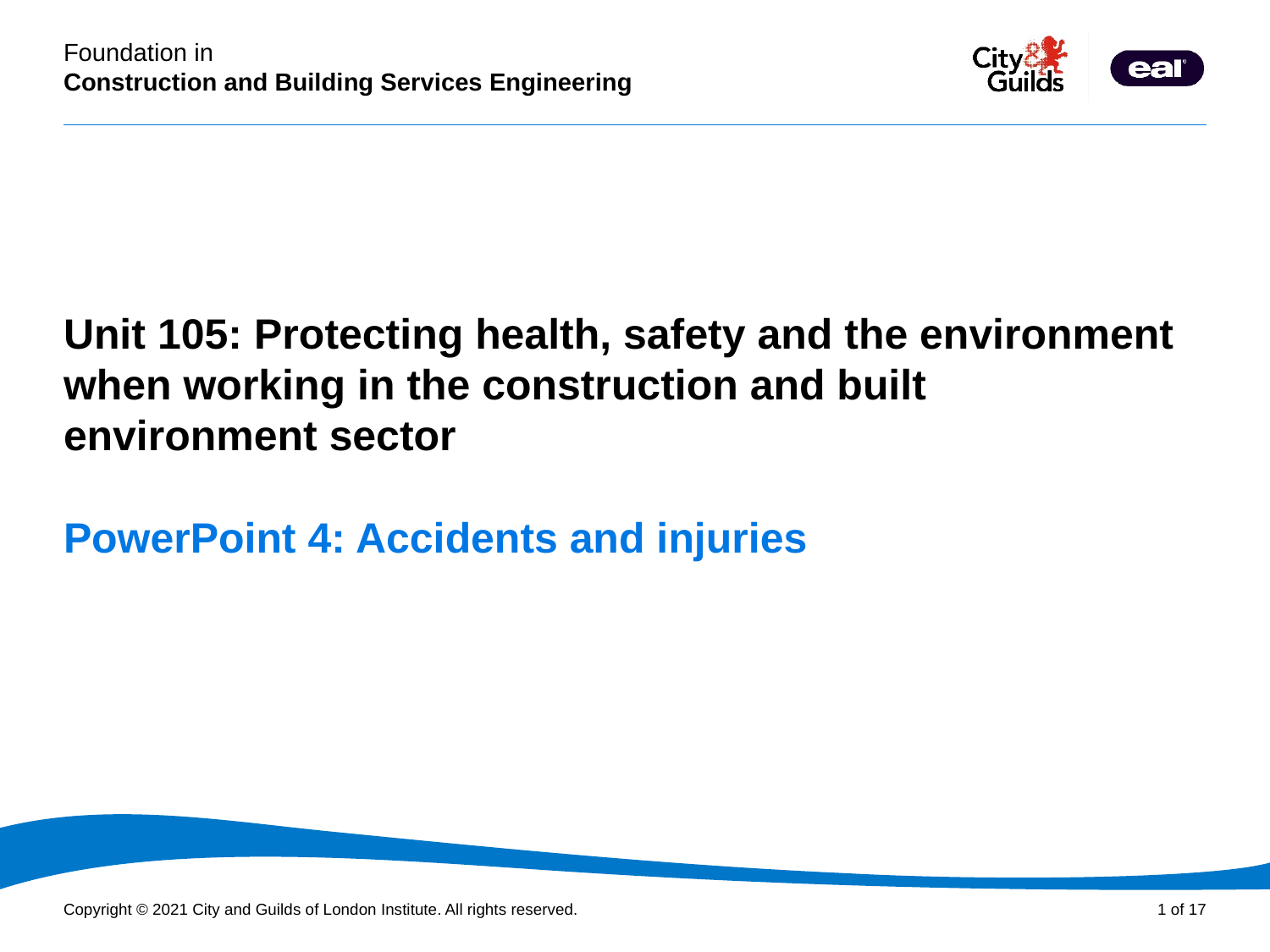

PowerPoint presentation
Unit 105: Protecting health, safety and the environment when working in the construction and built environment sector

# PowerPoint 4: Accidents and injuries